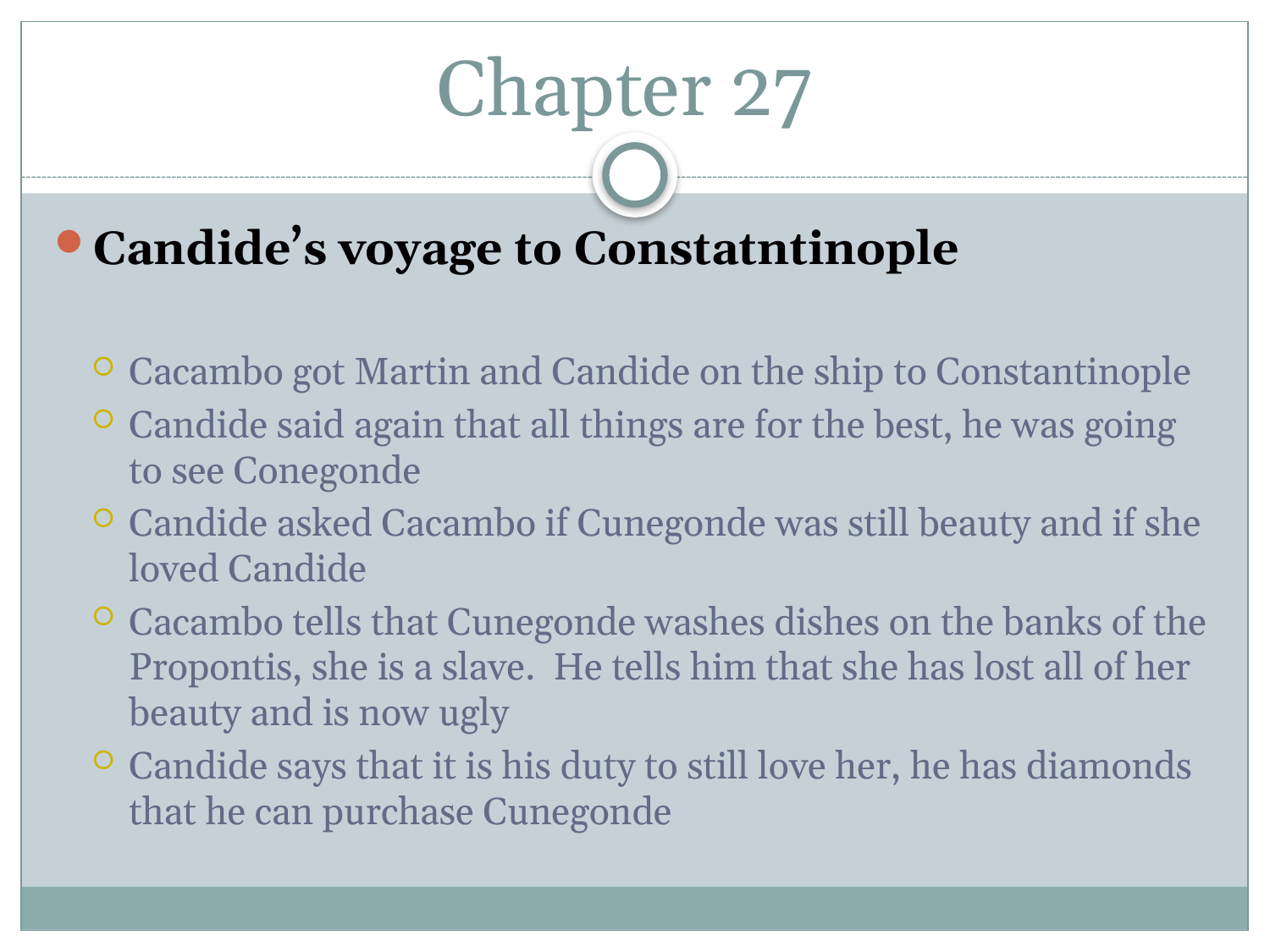

# Chapter 27
Candide’s voyage to Constatntinople

Cacambo got Martin and Candide on the ship to Constantinople
Candide said again that all things are for the best, he was going to see Conegonde
Candide asked Cacambo if Cunegonde was still beauty and if she loved Candide
Cacambo tells that Cunegonde washes dishes on the banks of the Propontis, she is a slave.  He tells him that she has lost all of her beauty and is now ugly
Candide says that it is his duty to still love her, he has diamonds that he can purchase Cunegonde